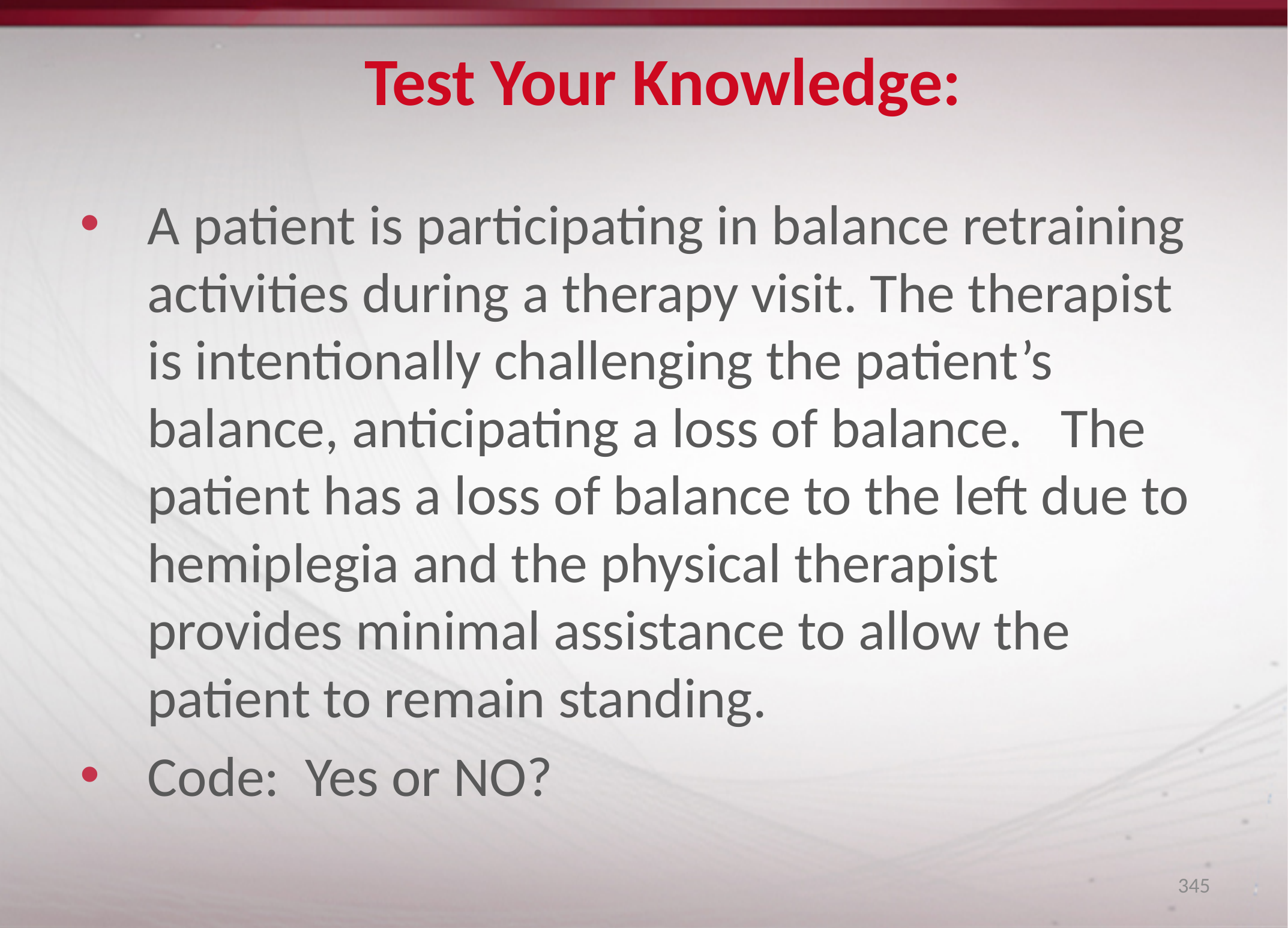

# Test Your Knowledge:
A patient is participating in balance retraining activities during a therapy visit. The therapist is intentionally challenging the patient’s balance, anticipating a loss of balance.   The patient has a loss of balance to the left due to hemiplegia and the physical therapist provides minimal assistance to allow the patient to remain standing.
Code:  Yes or NO?
345